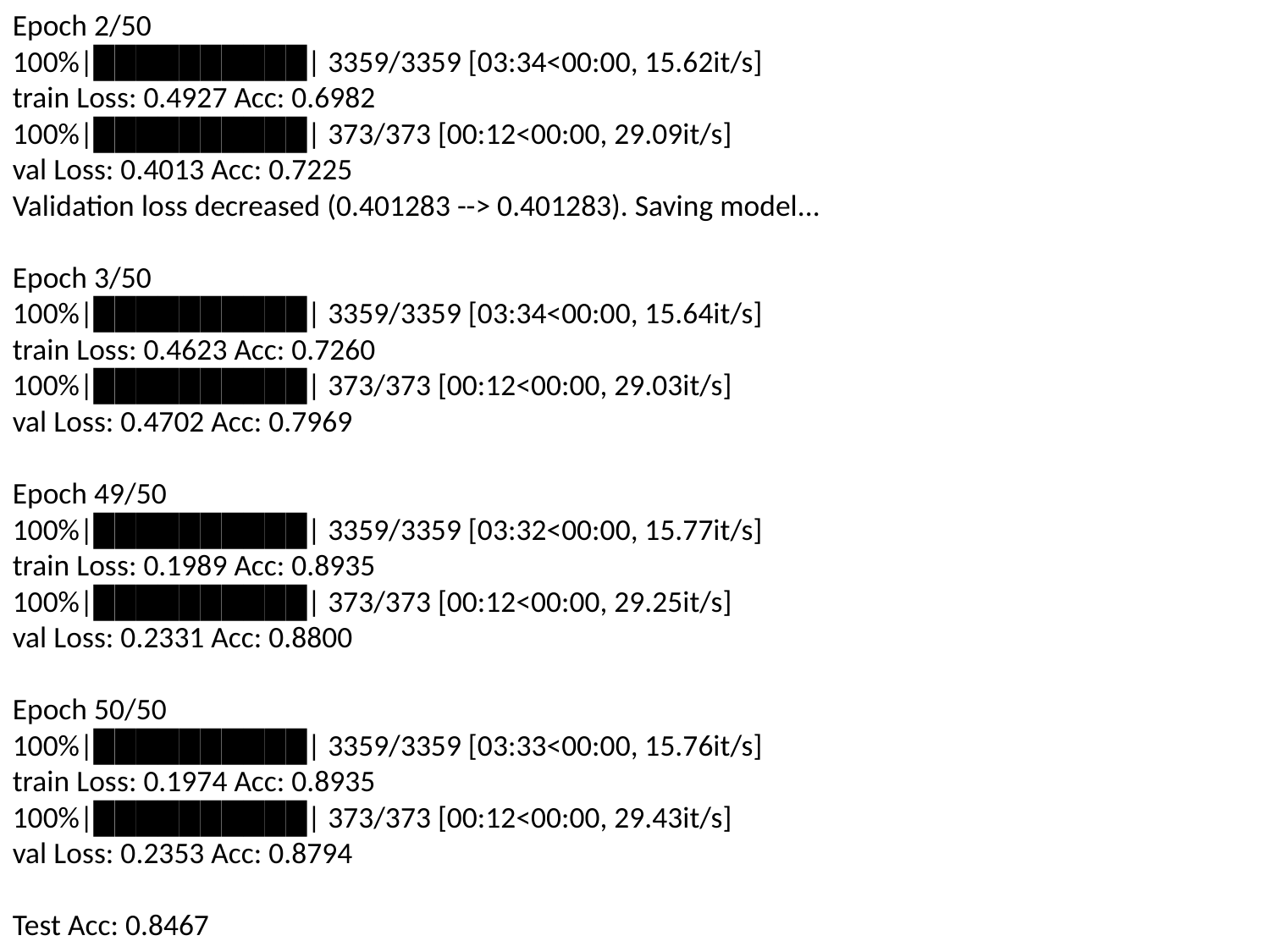

Epoch 2/50
100%|██████████| 3359/3359 [03:34<00:00, 15.62it/s]
train Loss: 0.4927 Acc: 0.6982
100%|██████████| 373/373 [00:12<00:00, 29.09it/s]
val Loss: 0.4013 Acc: 0.7225
Validation loss decreased (0.401283 --> 0.401283). Saving model...

Epoch 3/50
100%|██████████| 3359/3359 [03:34<00:00, 15.64it/s]
train Loss: 0.4623 Acc: 0.7260
100%|██████████| 373/373 [00:12<00:00, 29.03it/s]
val Loss: 0.4702 Acc: 0.7969

Epoch 49/50
100%|██████████| 3359/3359 [03:32<00:00, 15.77it/s]
train Loss: 0.1989 Acc: 0.8935
100%|██████████| 373/373 [00:12<00:00, 29.25it/s]
val Loss: 0.2331 Acc: 0.8800

Epoch 50/50
100%|██████████| 3359/3359 [03:33<00:00, 15.76it/s]
train Loss: 0.1974 Acc: 0.8935
100%|██████████| 373/373 [00:12<00:00, 29.43it/s]
val Loss: 0.2353 Acc: 0.8794

Test Acc: 0.8467